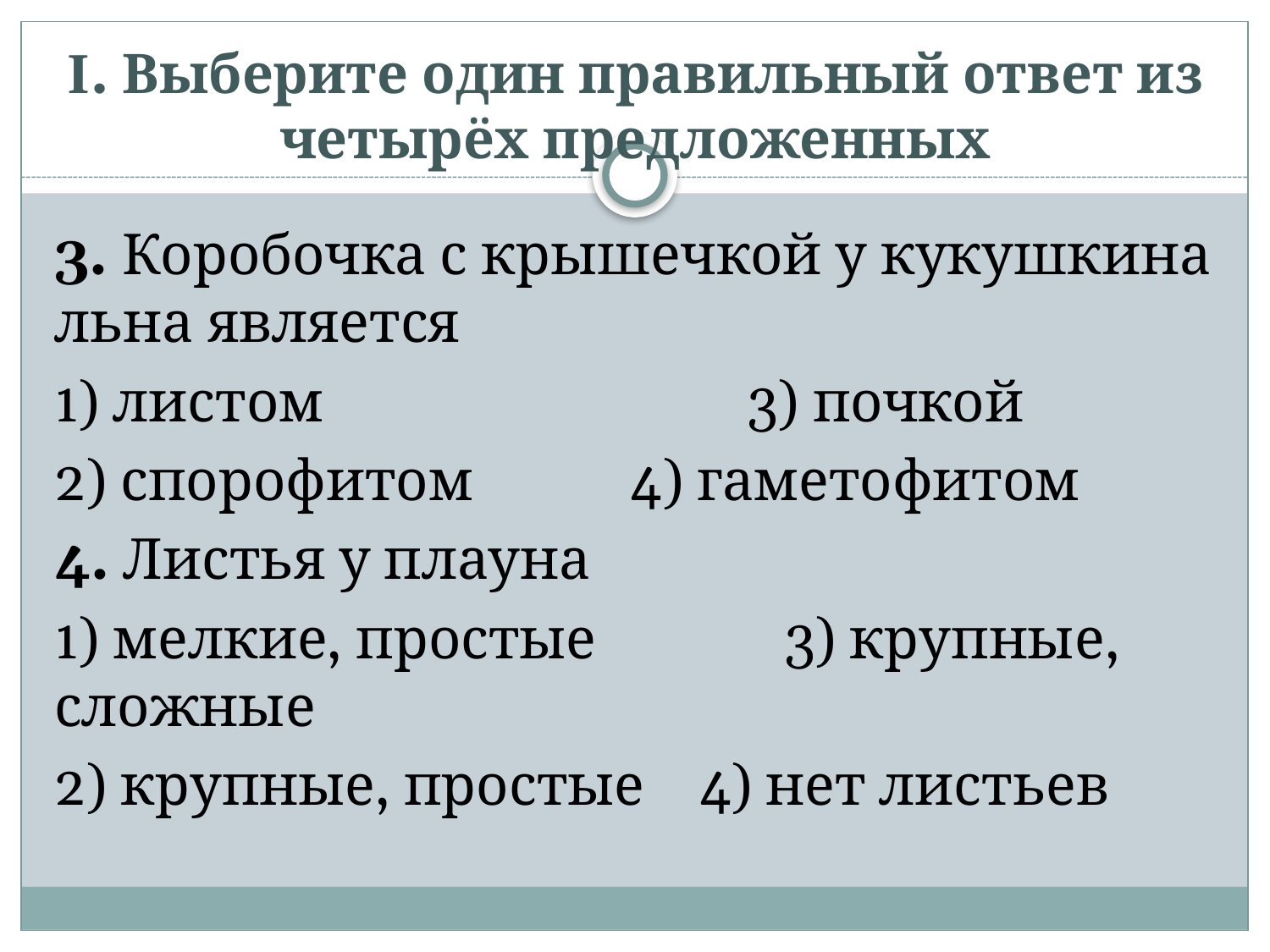

# I. Выберите один правильный ответ из четырёх предложенных
3. Коробочка с крышечкой у кукушкина льна является
1) листом	                       3) почкой
2) спорофитом	     4) гаметофитом
4. Листья у плауна
1) мелкие, простые	       3) крупные, сложные
2) крупные, простые    4) нет листьев